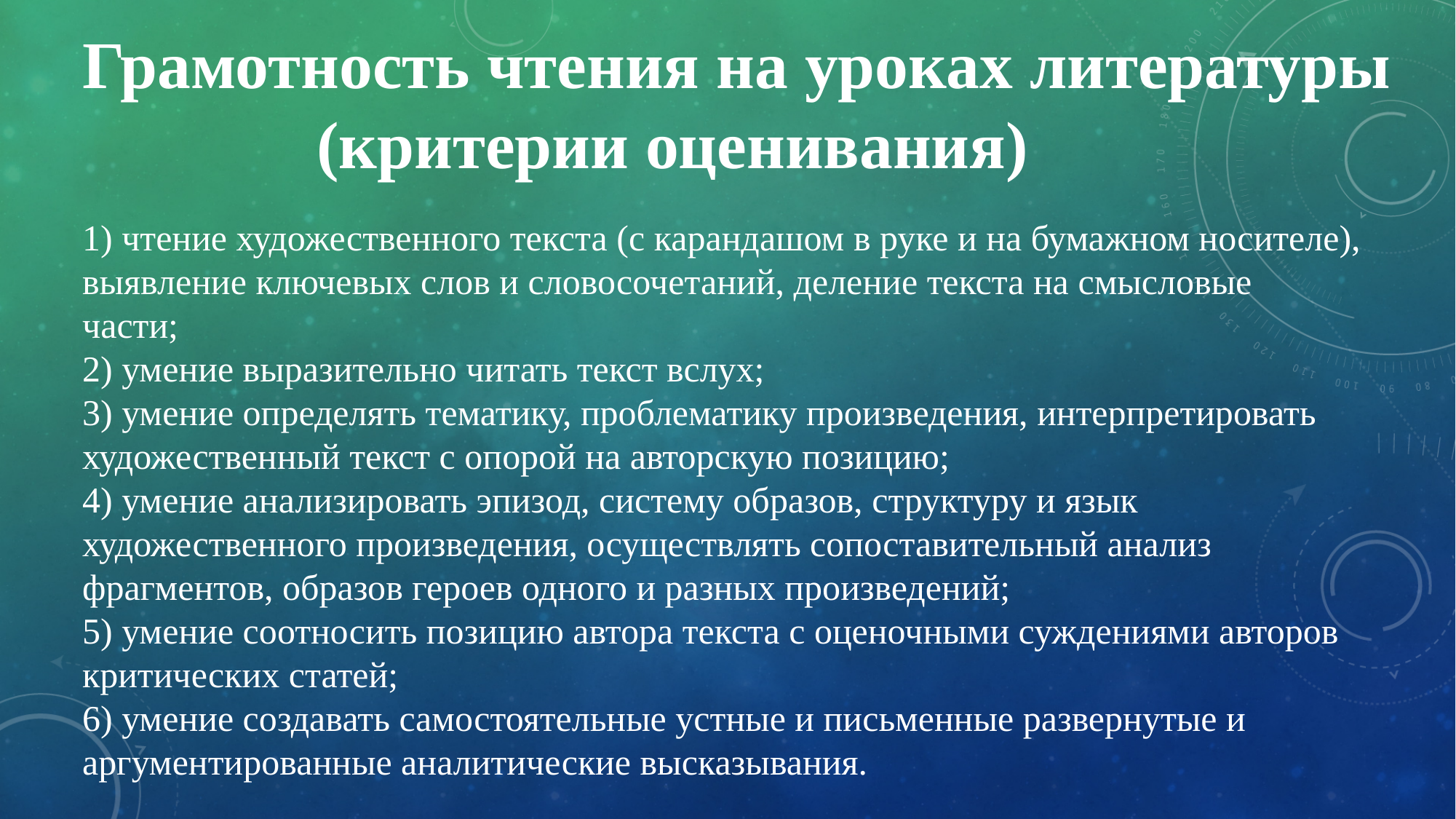

Грамотность чтения на уроках литературы
              (критерии оценивания)

1) чтение художественного текста (с карандашом в руке и на бумажном носителе),
выявление ключевых слов и словосочетаний, деление текста на смысловые
части;
2) умение выразительно читать текст вслух;
3) умение определять тематику, проблематику произведения, интерпретировать
художественный текст с опорой на авторскую позицию;
4) умение анализировать эпизод, систему образов, структуру и язык
художественного произведения, осуществлять сопоставительный анализ
фрагментов, образов героев одного и разных произведений;
5) умение соотносить позицию автора текста с оценочными суждениями авторов
критических статей;
6) умение создавать самостоятельные устные и письменные развернутые и
аргументированные аналитические высказывания.